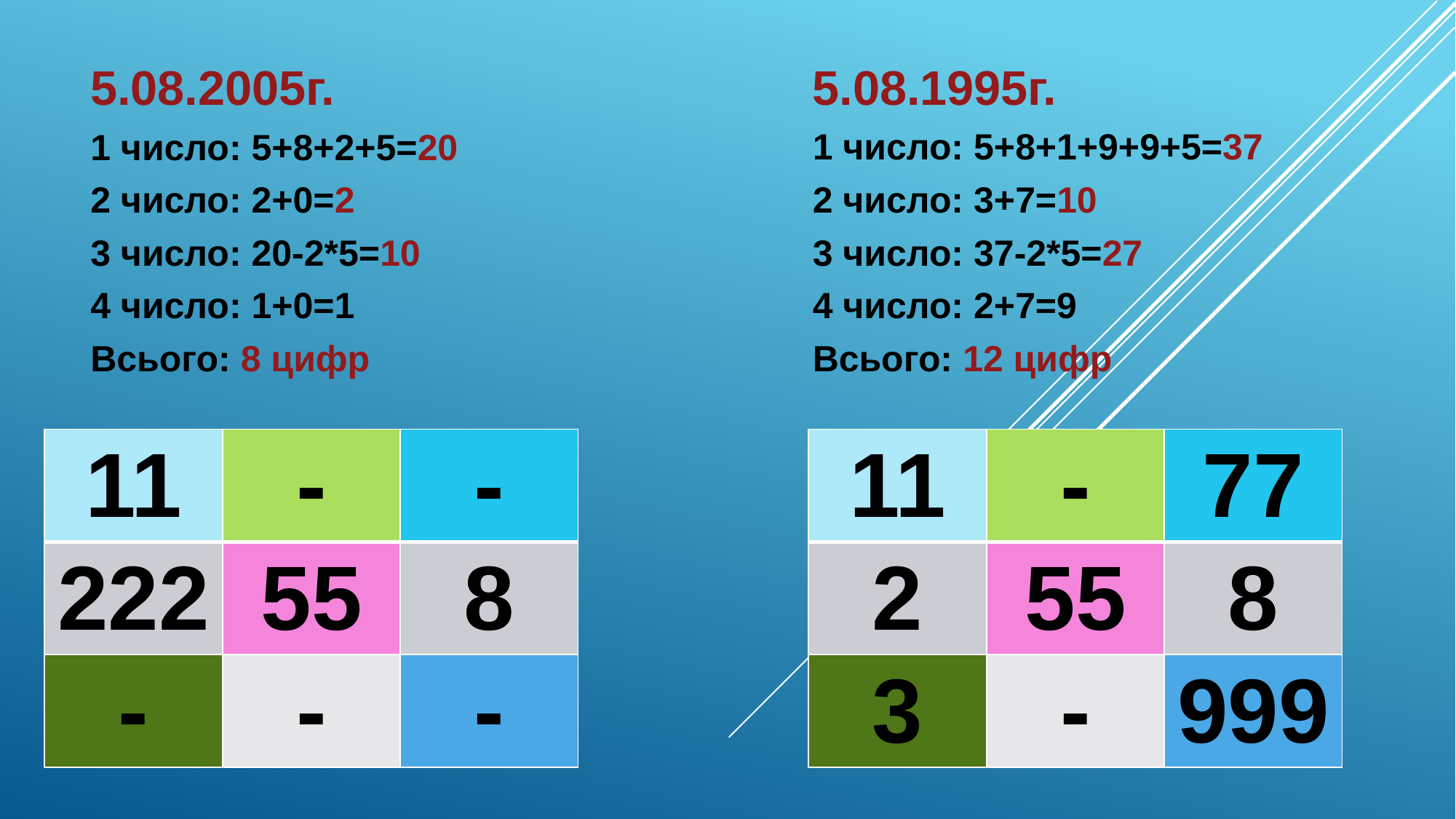

5.08.1995г.
1 число: 5+8+1+9+9+5=37
2 число: 3+7=10
3 число: 37-2*5=27
4 число: 2+7=9
Всього: 12 цифр
5.08.2005г.
1 число: 5+8+2+5=20
2 число: 2+0=2
3 число: 20-2*5=10
4 число: 1+0=1
Всього: 8 цифр
| 11 | - | - |
| --- | --- | --- |
| 222 | 55 | 8 |
| - | - | - |
| 11 | - | 77 |
| --- | --- | --- |
| 2 | 55 | 8 |
| 3 | - | 999 |